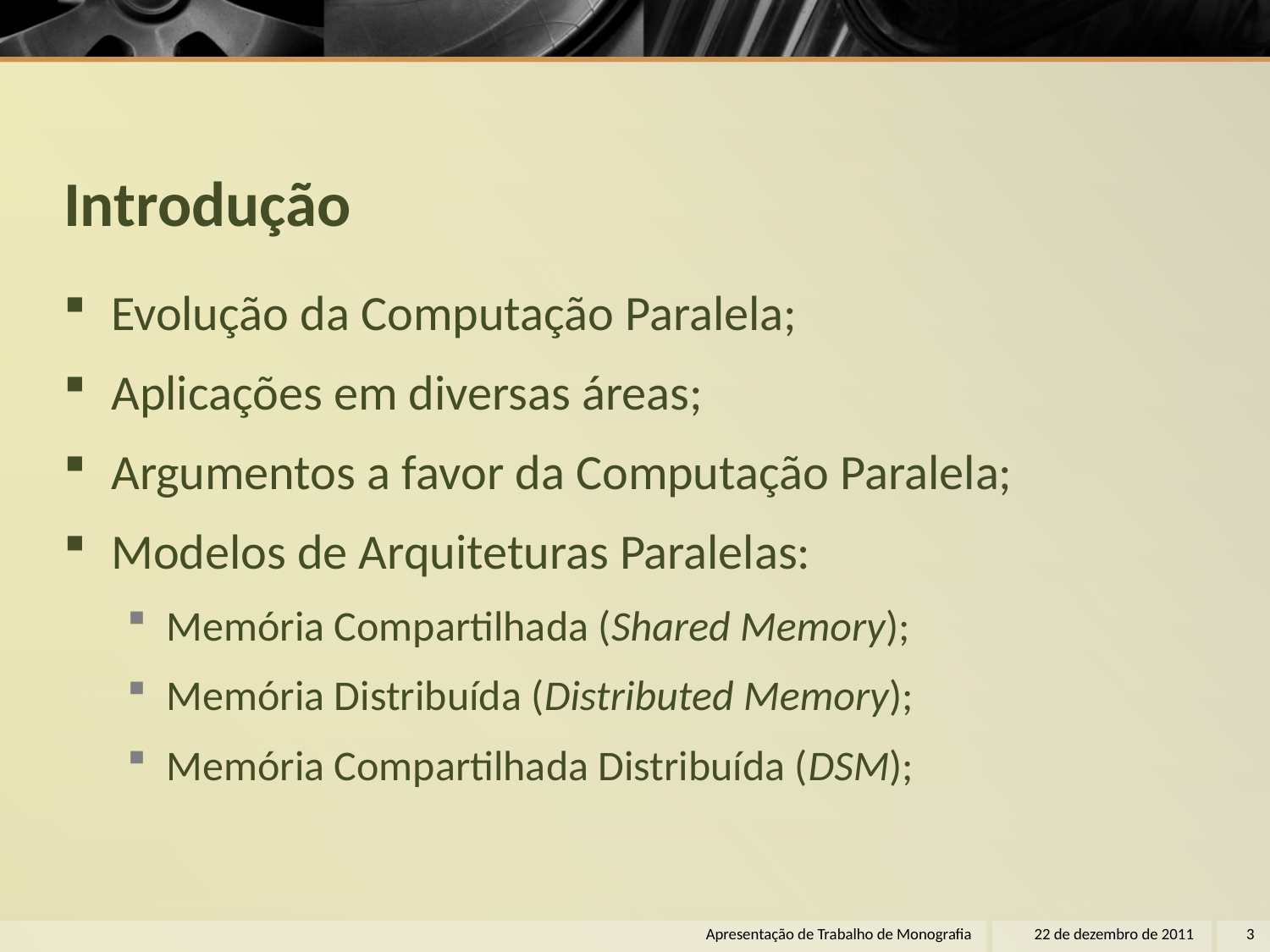

# Introdução
Evolução da Computação Paralela;
Aplicações em diversas áreas;
Argumentos a favor da Computação Paralela;
Modelos de Arquiteturas Paralelas:
Memória Compartilhada (Shared Memory);
Memória Distribuída (Distributed Memory);
Memória Compartilhada Distribuída (DSM);
Apresentação de Trabalho de Monografia
22 de dezembro de 2011
3